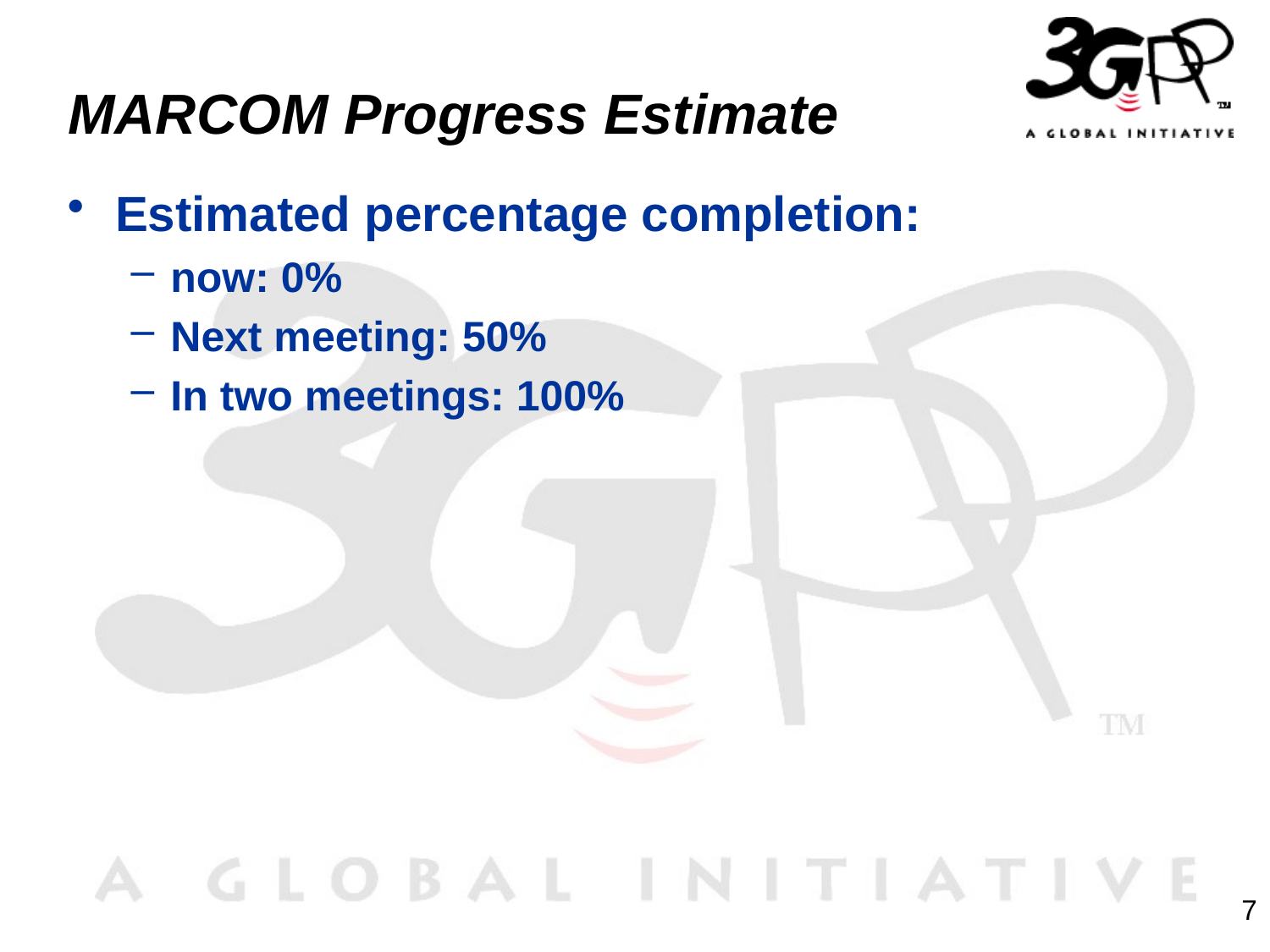

# MARCOM Progress Estimate
Estimated percentage completion:
now: 0%
Next meeting: 50%
In two meetings: 100%
7